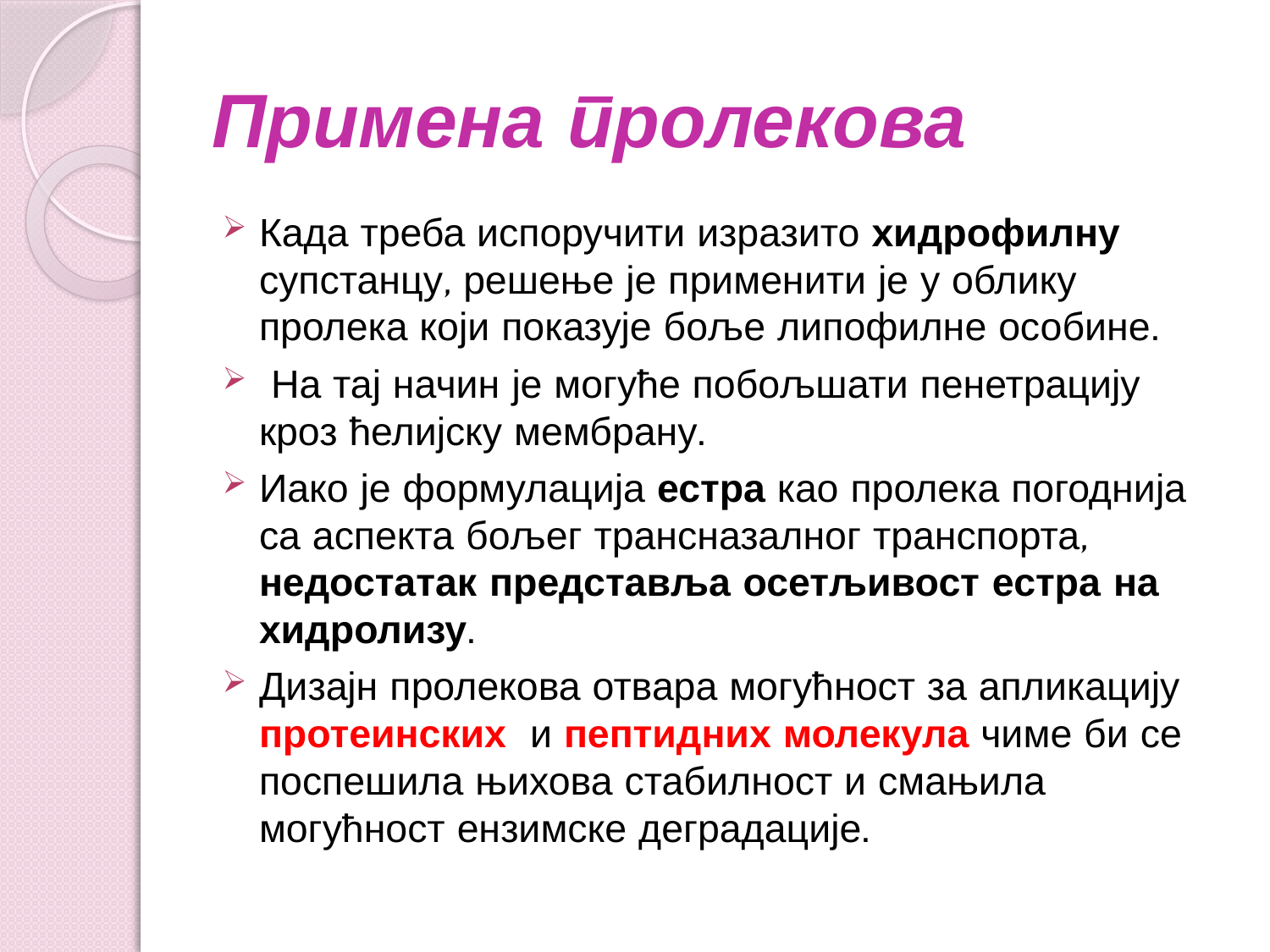

# Примена пролекова
Када треба испоручити изразито хидрофилну супстанцу, решење је применити је у облику пролека који показује боље липофилне особине.
 На тај начин је могуће побољшати пенетрацију кроз ћелијску мембрану.
Иако је формулација естра као пролека погоднија са аспекта бољег трансназалног транспорта, недостатак представља осетљивост естра на хидролизу.
Дизајн пролекова отвара могућност за апликацију протеинских  и пептидних молекула чиме би се поспешила њихова стабилност и смањила могућност ензимске деградације.